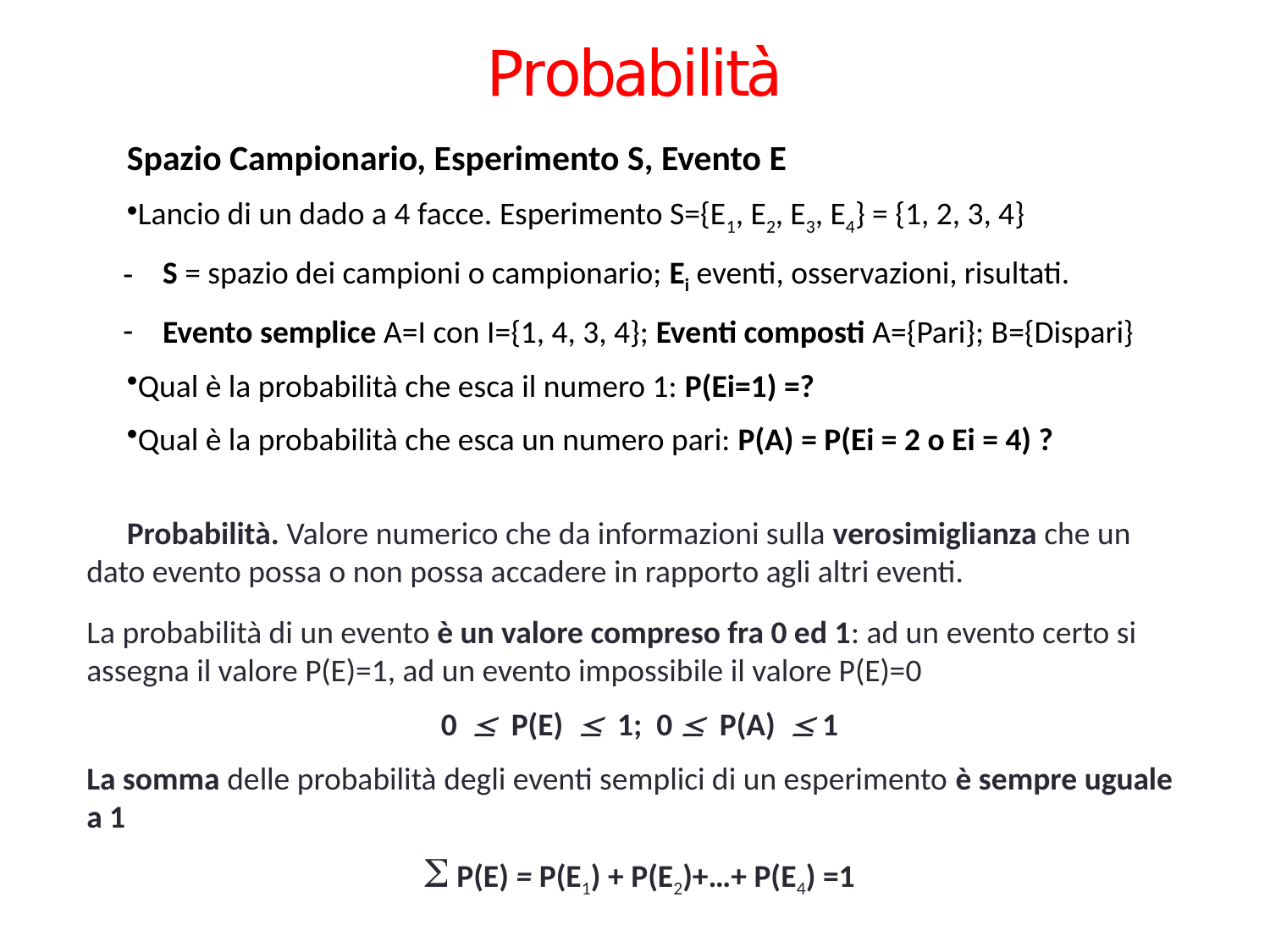

# Probabilità
Spazio Campionario, Esperimento S, Evento E
Lancio di un dado a 4 facce. Esperimento S={E1, E2, E3, E4} = {1, 2, 3, 4}
S = spazio dei campioni o campionario; Ei eventi, osservazioni, risultati.
Evento semplice A=I con I={1, 4, 3, 4}; Eventi composti A={Pari}; B={Dispari}
Qual è la probabilità che esca il numero 1: P(Ei=1) =?
Qual è la probabilità che esca un numero pari: P(A) = P(Ei = 2 o Ei = 4) ?
Probabilità. Valore numerico che da informazioni sulla verosimiglianza che un dato evento possa o non possa accadere in rapporto agli altri eventi.
La probabilità di un evento è un valore compreso fra 0 ed 1: ad un evento certo si assegna il valore P(E)=1, ad un evento impossibile il valore P(E)=0
0  ≤  P(E)  ≤  1;  0 ≤  P(A)  ≤ 1
La somma delle probabilità degli eventi semplici di un esperimento è sempre uguale a 1
Σ P(E) = P(E1) + P(E2)+…+ P(E4) =1